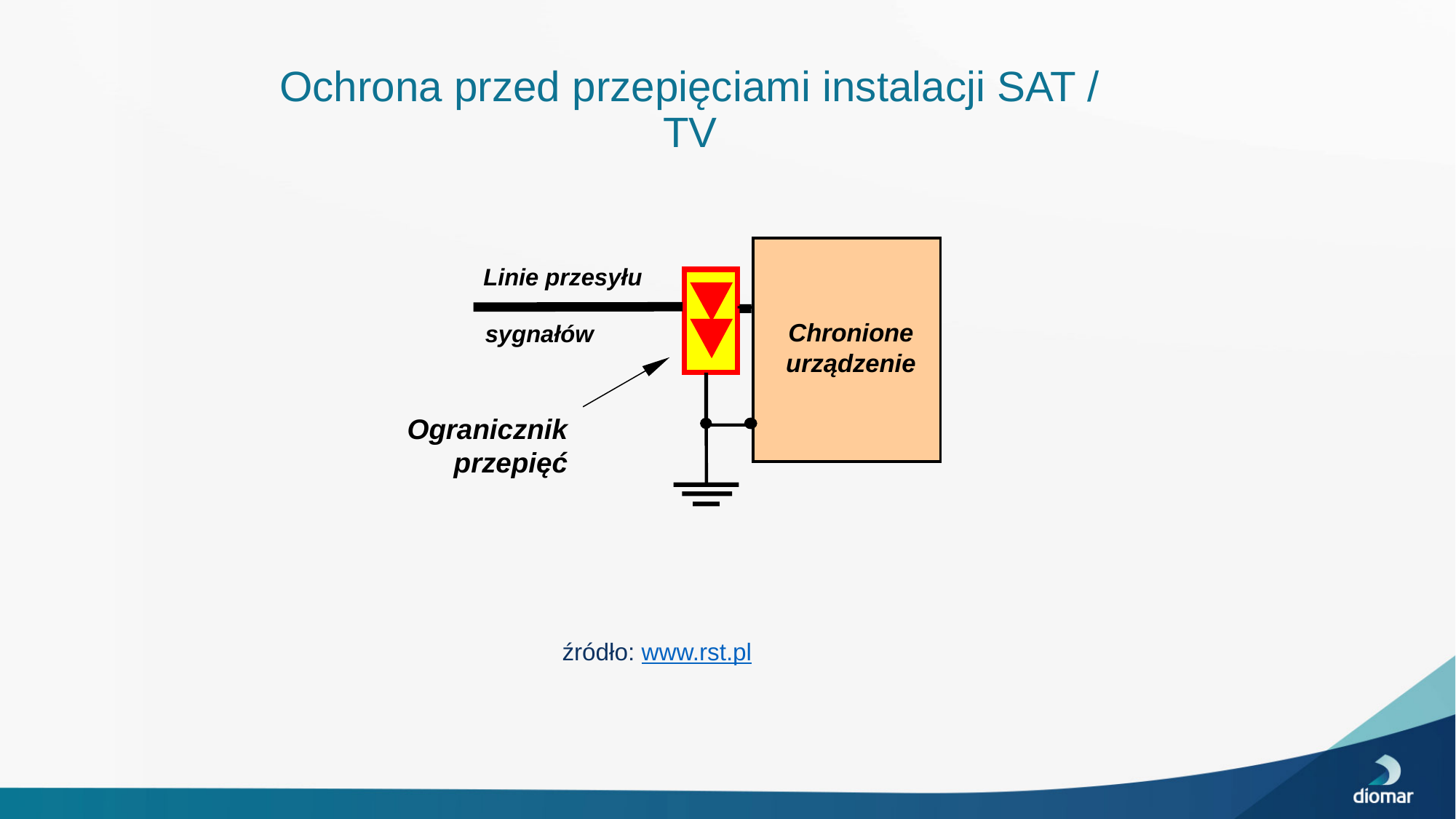

# Ochrona przed przepięciami instalacji SAT / TV

Linie przesyłu

Chronione urządzenie

sygnałów

Ogranicznik przepięć

źródło: www.rst.pl